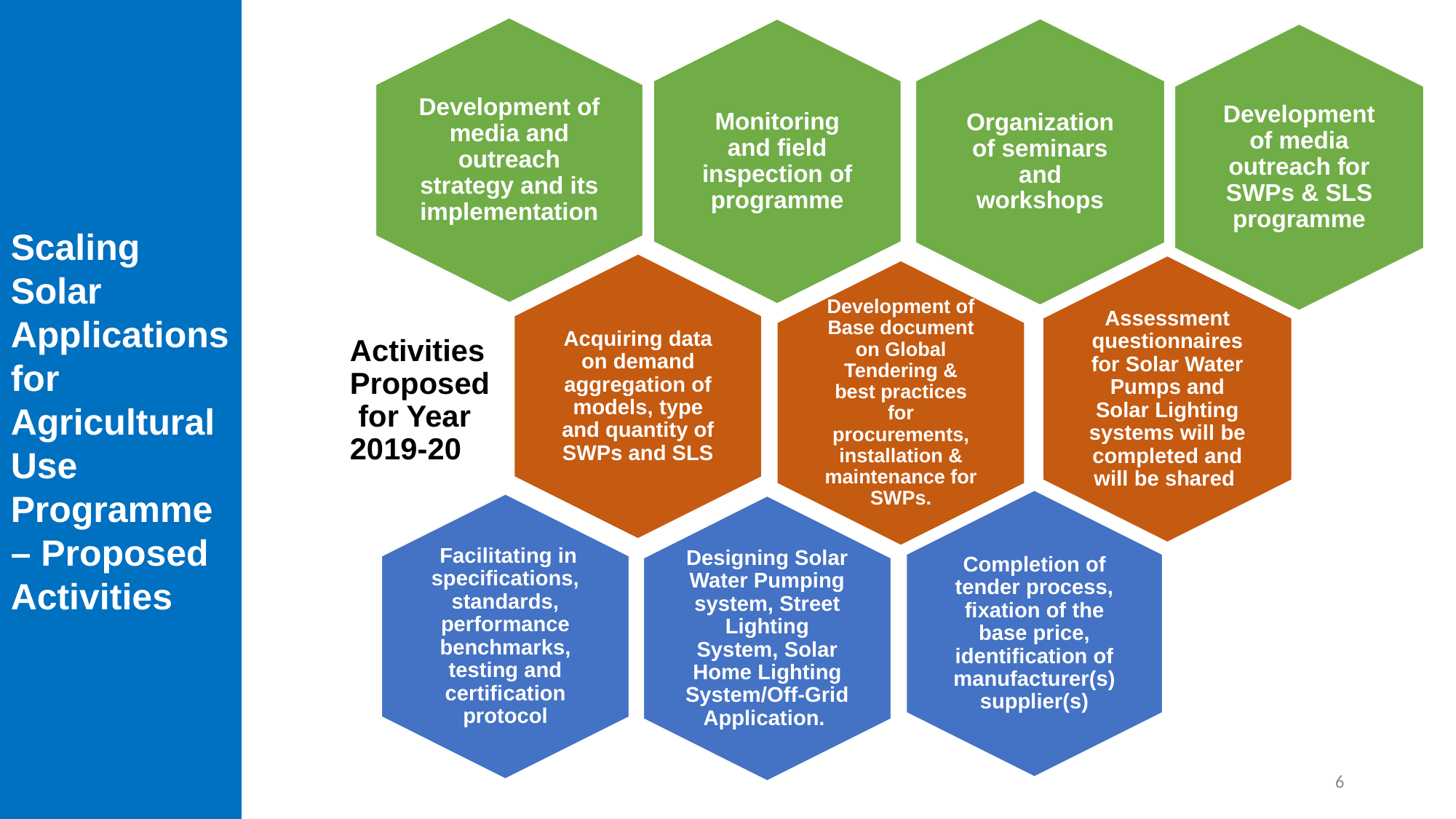

Scaling Solar Applications for Agricultural Use Programme – Proposed Activities

Monitoring and field inspection of programme
Activities Proposed  for Year 2019-20
Development of media and outreach strategy and its implementation
Acquiring data on demand aggregation of models, type and quantity of SWPs and SLS
 Facilitating in specifications, standards, performance benchmarks, testing and certification protocol
Development of Base document on Global Tendering & best practices for procurements, installation & maintenance for SWPs.
Designing Solar Water Pumping system, Street Lighting System, Solar Home Lighting System/Off-Grid Application.
Assessment questionnaires for Solar Water Pumps and Solar Lighting systems will be completed and will be shared
Organization of seminars and workshops
Completion of tender process, fixation of the base price, identification of manufacturer(s) supplier(s)
Development of media outreach for SWPs & SLS programme
6